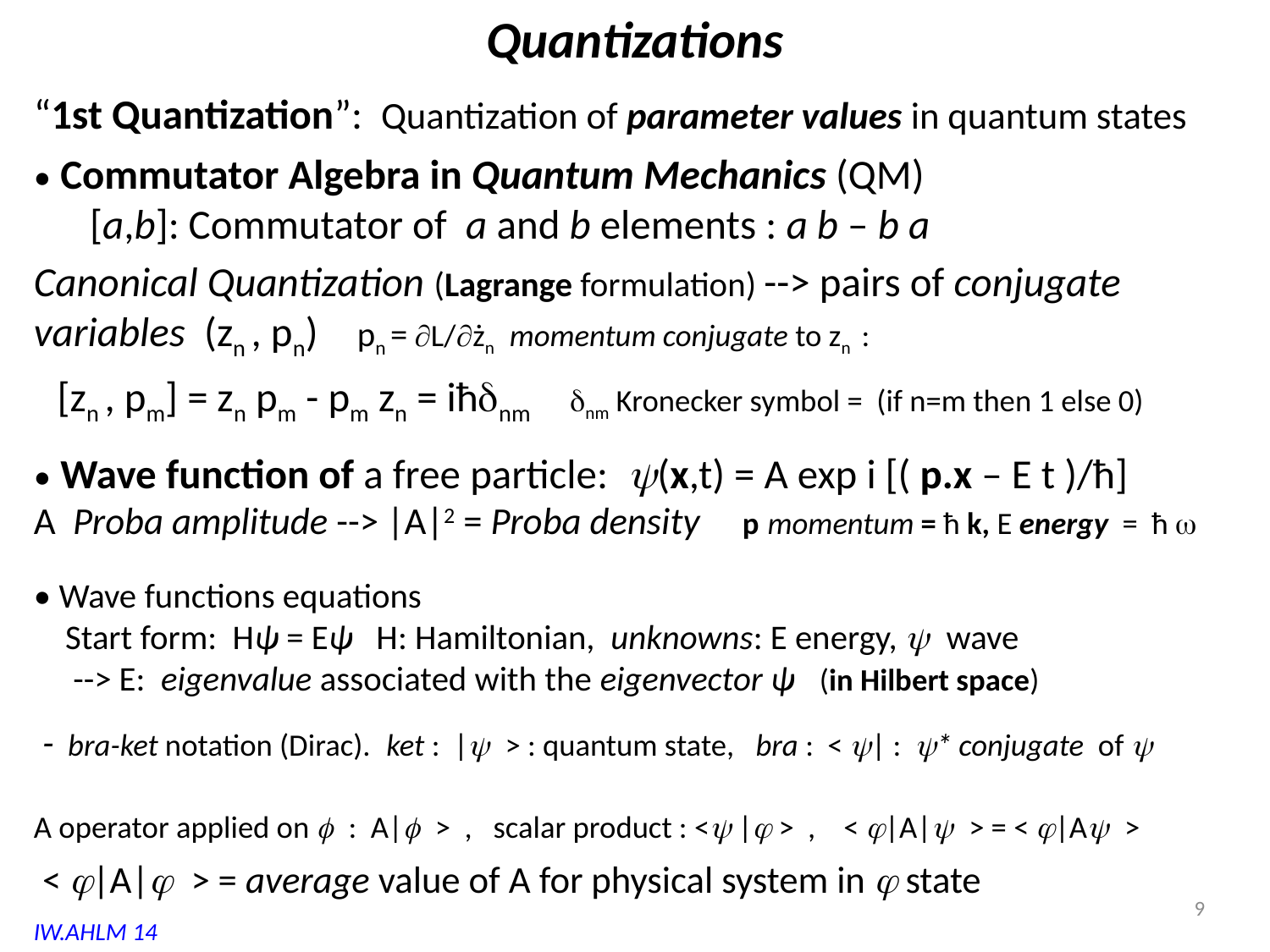

# Quantizations
“1st Quantization”:  Quantization of parameter values in quantum states
• Commutator Algebra in Quantum Mechanics (QM)
      [a,b]: Commutator of  a and b elements : a b – b a
Canonical Quantization (Lagrange formulation) --> pairs of conjugate variables  (zn , pn)     pn = ∂L/∂żn   momentum conjugate to zn  :
   [zn , pm] = zn pm - pm zn = iħδnm     δnm Kronecker symbol =  (if n=m then 1 else 0)
• Wave function of a free particle: ψ(x,t) = A exp i [( p.x – E t )/ħ]
A  Proba amplitude --> |A|2 = Proba density     p momentum = ħ k, E energy  =  ħ ω
• Wave functions equations
    Start form:  Hψ = Eψ   H: Hamiltonian,  unknowns: E energy, ψ wave
     --> E:  eigenvalue associated with the eigenvector ψ  (in Hilbert space)
 -  bra-ket notation (Dirac).  ket :  |ψ > : quantum state,   bra :  < ψ| :  ψ* conjugate  of ψ

A operator applied on φ :  A|φ >  ,   scalar product : <ψ |φ >  ,    < φ|A|ψ > = < φ|Aψ >
 < φ|A|φ > = average value of A for physical system in φ state
9
IW.AHLM 14